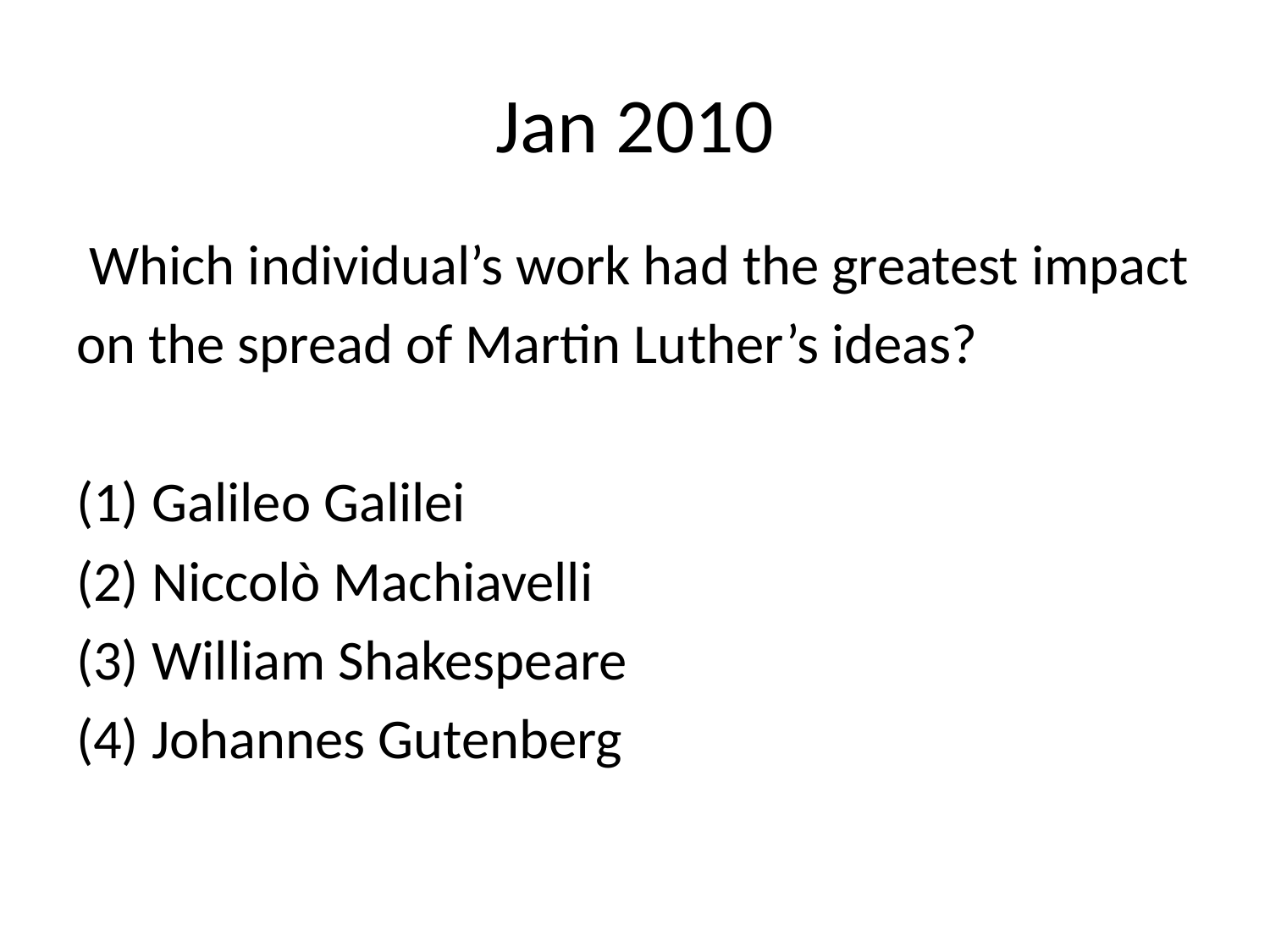

# Jan 2010
 Which individual’s work had the greatest impact
on the spread of Martin Luther’s ideas?

(1) Galileo Galilei
(2) Niccolò Machiavelli
(3) William Shakespeare
(4) Johannes Gutenberg